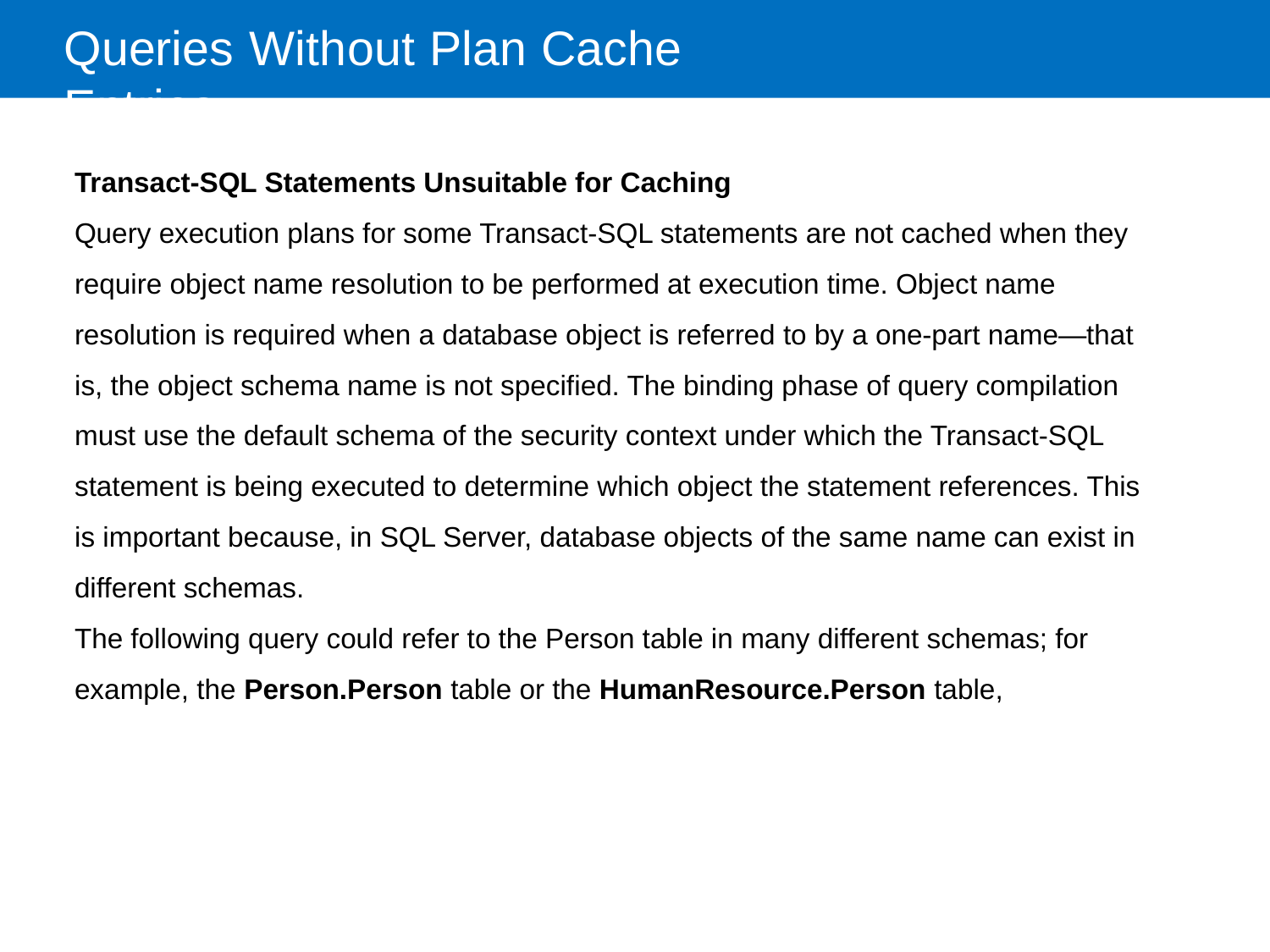

# Queries Without Plan Cache Entries
Transact-SQL Statements Unsuitable for Caching
Query execution plans for some Transact-SQL statements are not cached when they require object name resolution to be performed at execution time. Object name resolution is required when a database object is referred to by a one-part name—that is, the object schema name is not specified. The binding phase of query compilation must use the default schema of the security context under which the Transact-SQL statement is being executed to determine which object the statement references. This is important because, in SQL Server, database objects of the same name can exist in different schemas.
The following query could refer to the Person table in many different schemas; for example, the Person.Person table or the HumanResource.Person table,